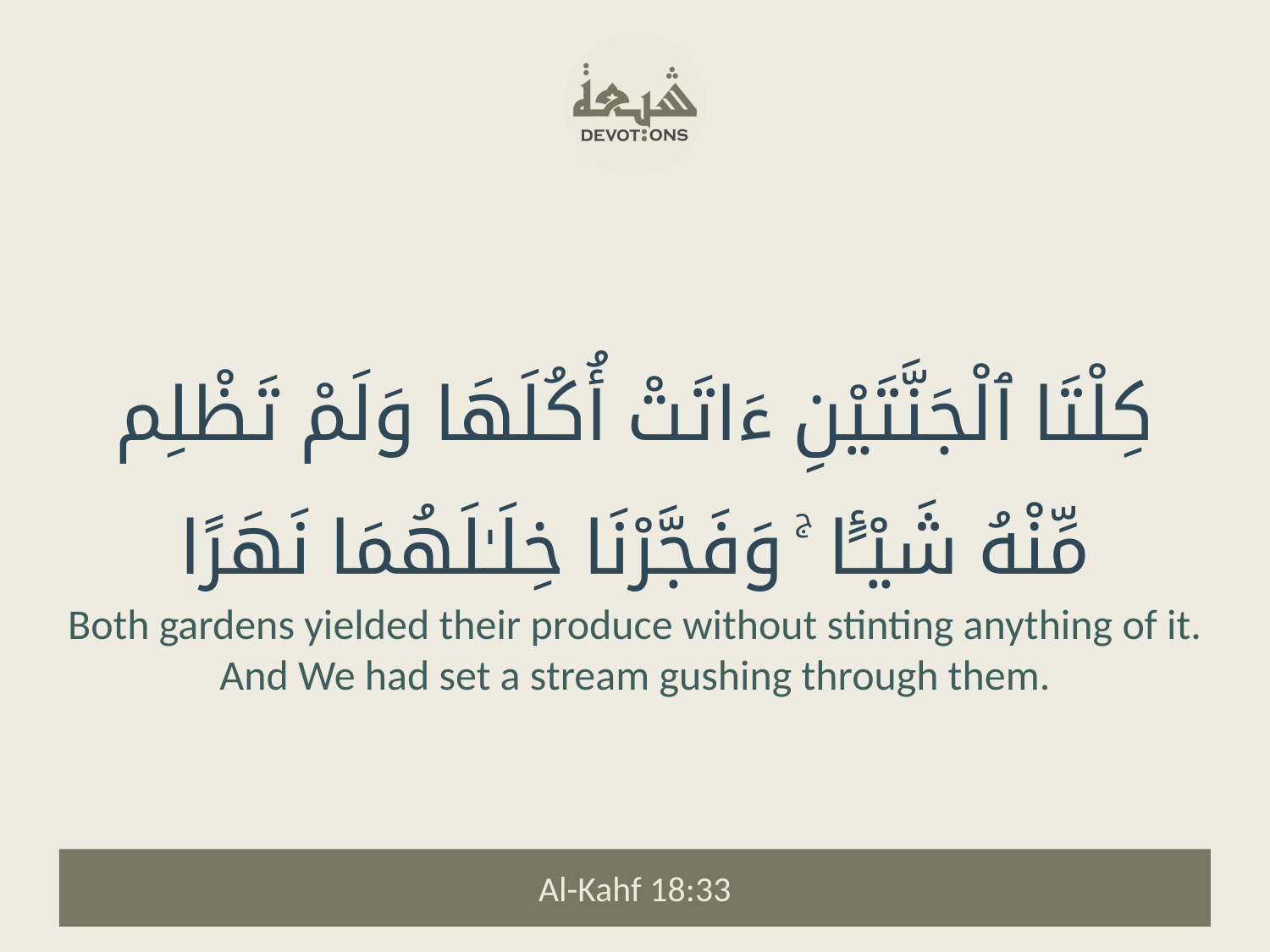

كِلْتَا ٱلْجَنَّتَيْنِ ءَاتَتْ أُكُلَهَا وَلَمْ تَظْلِم مِّنْهُ شَيْـًٔا ۚ وَفَجَّرْنَا خِلَـٰلَهُمَا نَهَرًا
Both gardens yielded their produce without stinting anything of it. And We had set a stream gushing through them.
Al-Kahf 18:33